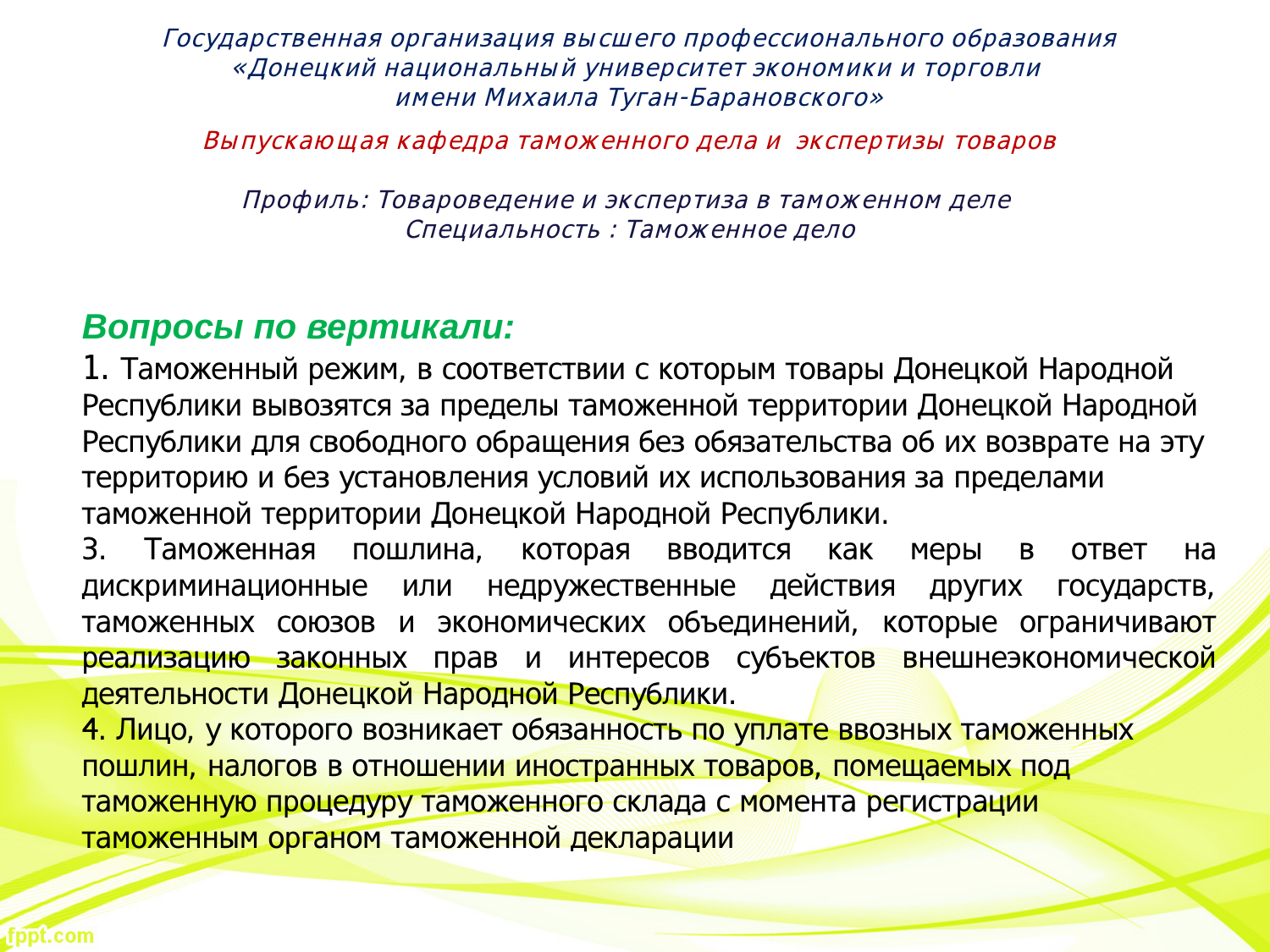

Государственная организация высшего профессионального образования
«Донецкий национальный университет экономики и торговли
имени Михаила Туган-Барановского»
Выпускающая кафедра таможенного дела и  экспертизы товаров
Профиль: Товароведение и экспертиза в таможенном деле
Специальность : Таможенное дело
Вопросы по вертикали:
1. Таможенный режим, в соответствии с которым товары Донецкой Народной Республики вывозятся за пределы таможенной территории Донецкой Народной Республики для свободного обращения без обязательства об их возврате на эту территорию и без установления условий их использования за пределами таможенной территории Донецкой Народной Республики.
3. Таможенная пошлина, которая вводится как меры в ответ на дискриминационные или недружественные действия других государств, таможенных союзов и экономических объединений, которые ограничивают реализацию законных прав и интересов субъектов внешнеэкономической деятельности Донецкой Народной Республики.
4. Лицо, у которого возникает обязанность по уплате ввозных таможенных пошлин, налогов в отношении иностранных товаров, помещаемых под таможенную процедуру таможенного склада с момента регистрации таможенным органом таможенной декларации